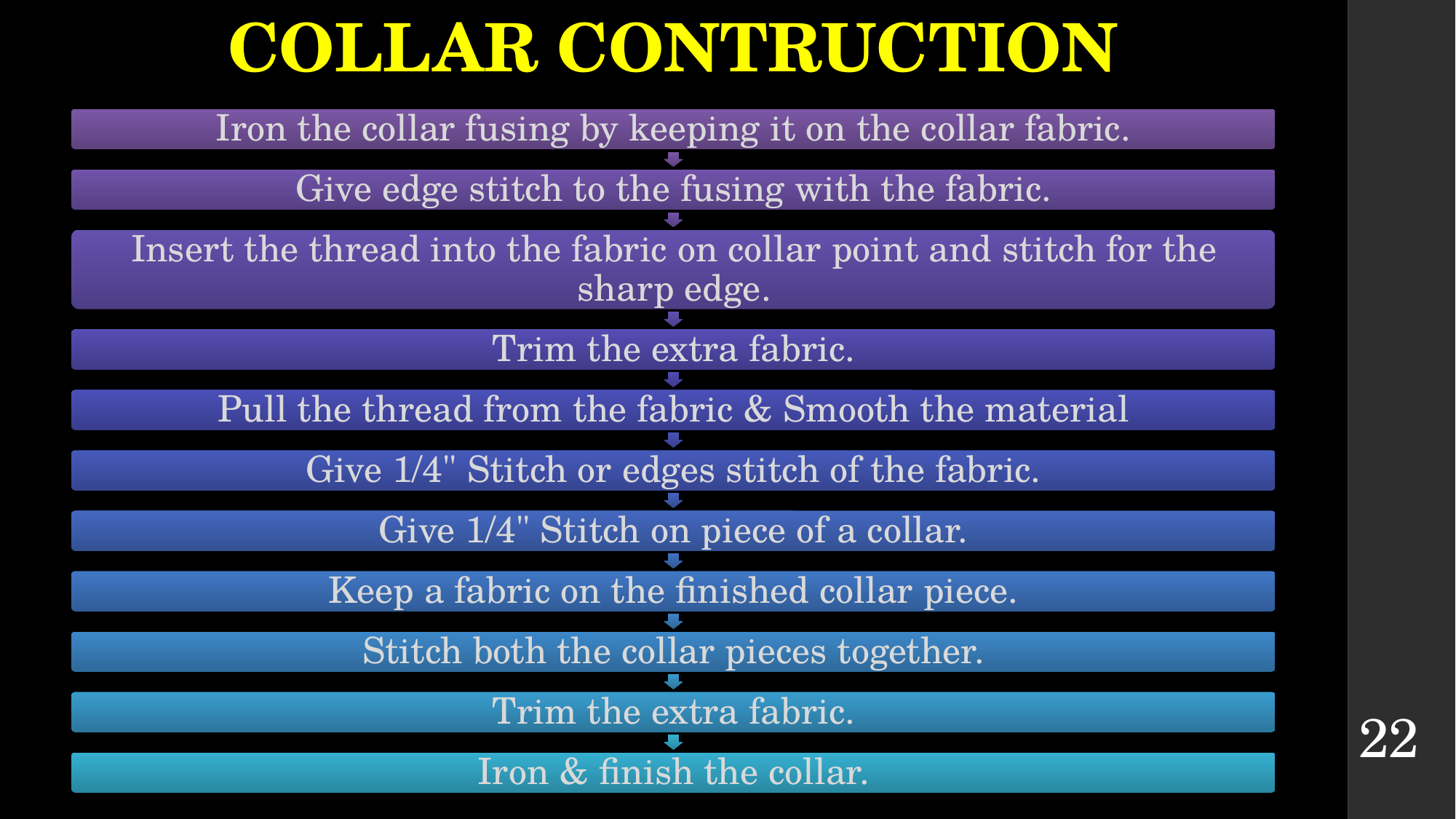

# COLLAR CONTRUCTION
Iron the collar fusing by keeping it on the collar fabric.

Give edge stitch to the fusing with the fabric.

Insert the thread into the fabric on collar point and stitch for the sharp edge.

Trim the extra fabric.

Pull the thread from the fabric & Smooth the material

Give 1/4" Stitch or edges stitch of the fabric.

Give 1/4" Stitch on piece of a collar.

Keep a fabric on the finished collar piece.

Stitch both the collar pieces together.

Trim the extra fabric.

Iron & finish the collar.
22